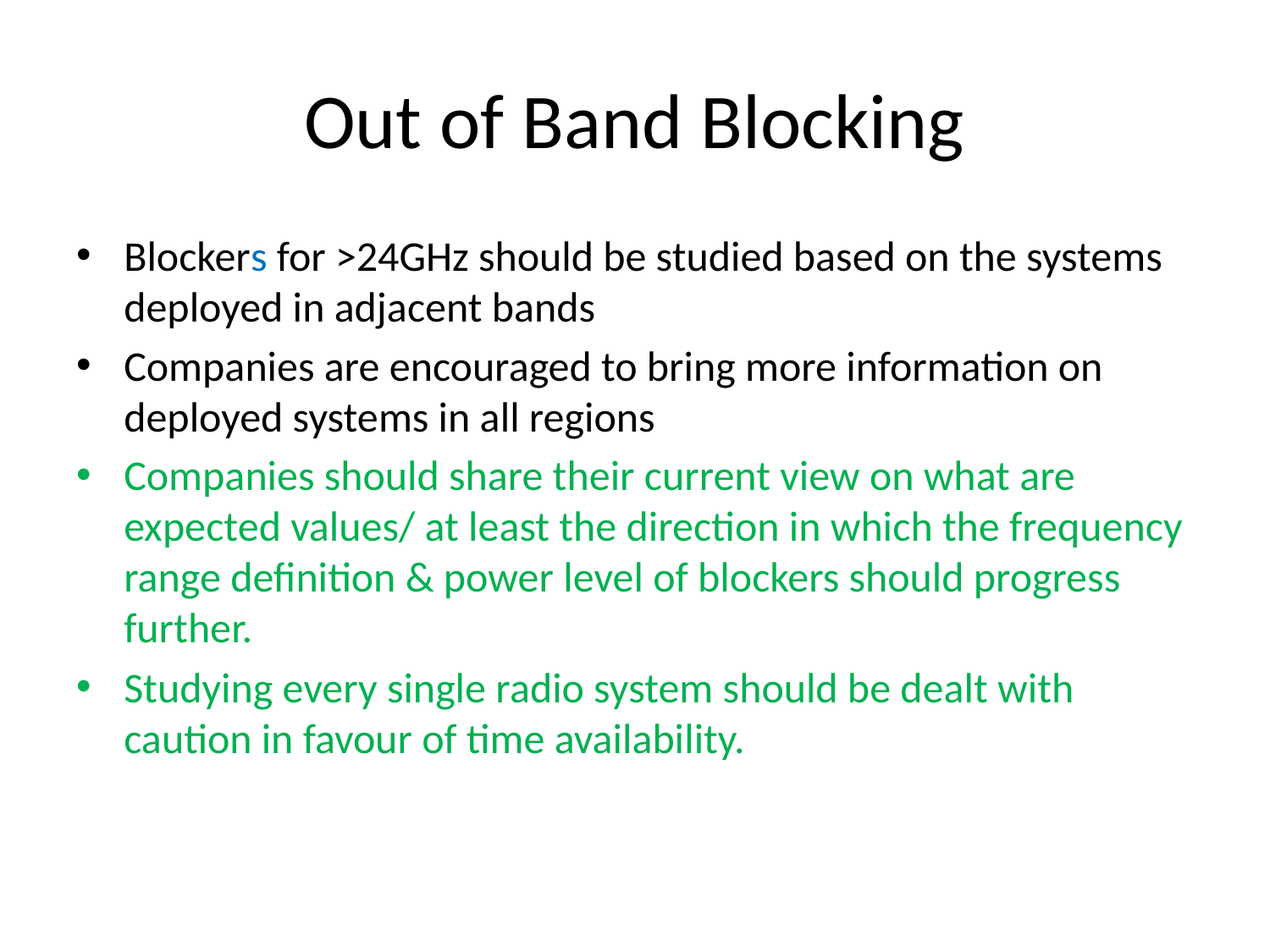

# Out of Band Blocking
Blockers for >24GHz should be studied based on the systems deployed in adjacent bands
Companies are encouraged to bring more information on deployed systems in all regions
Companies should share their current view on what are expected values/ at least the direction in which the frequency range definition & power level of blockers should progress further.
Studying every single radio system should be dealt with caution in favour of time availability.